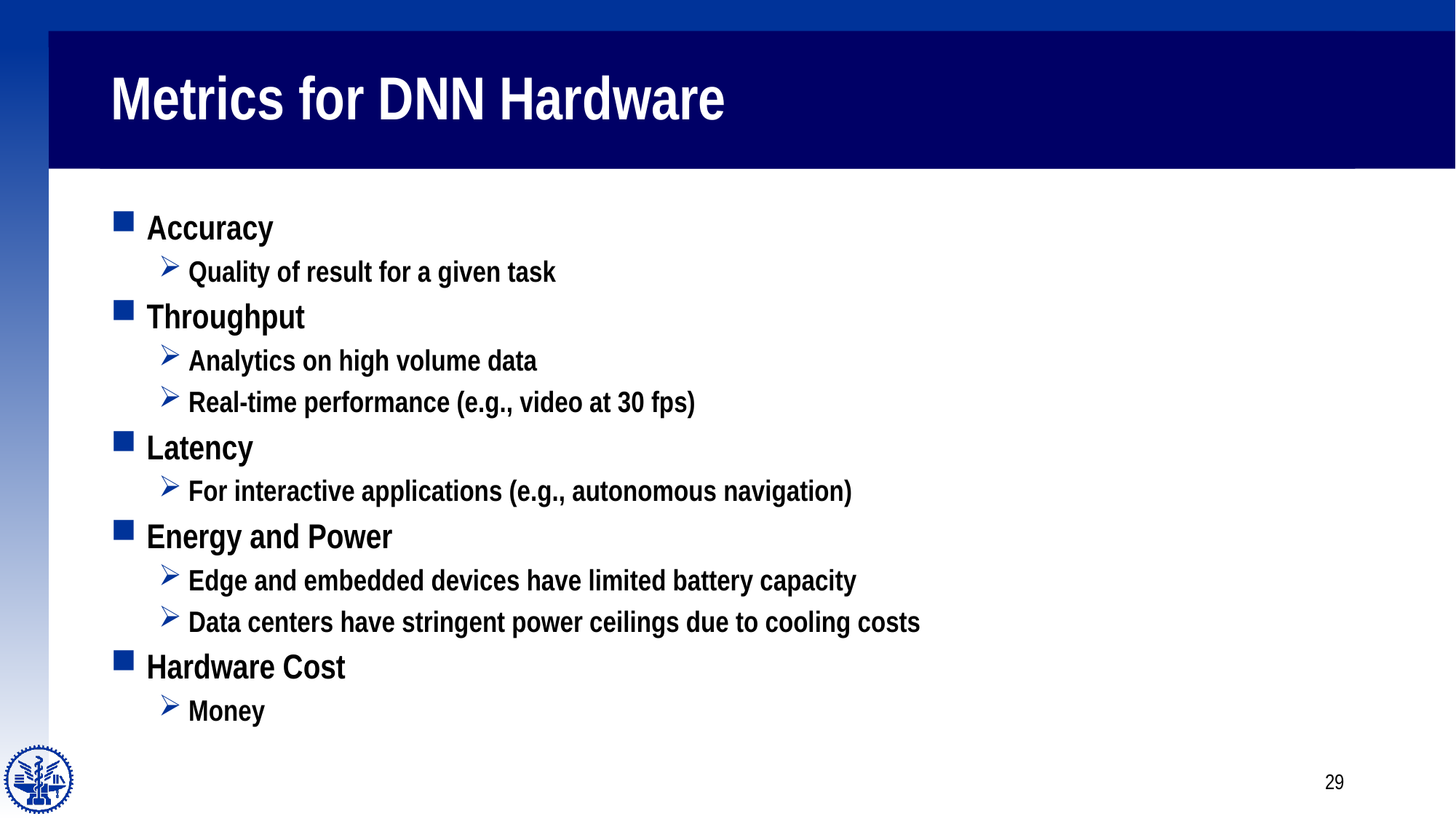

# Metrics for DNN Hardware
Accuracy
Quality of result for a given task
Throughput
Analytics on high volume data
Real-time performance (e.g., video at 30 fps)
Latency
For interactive applications (e.g., autonomous navigation)
Energy and Power
Edge and embedded devices have limited battery capacity
Data centers have stringent power ceilings due to cooling costs
Hardware Cost
Money
29